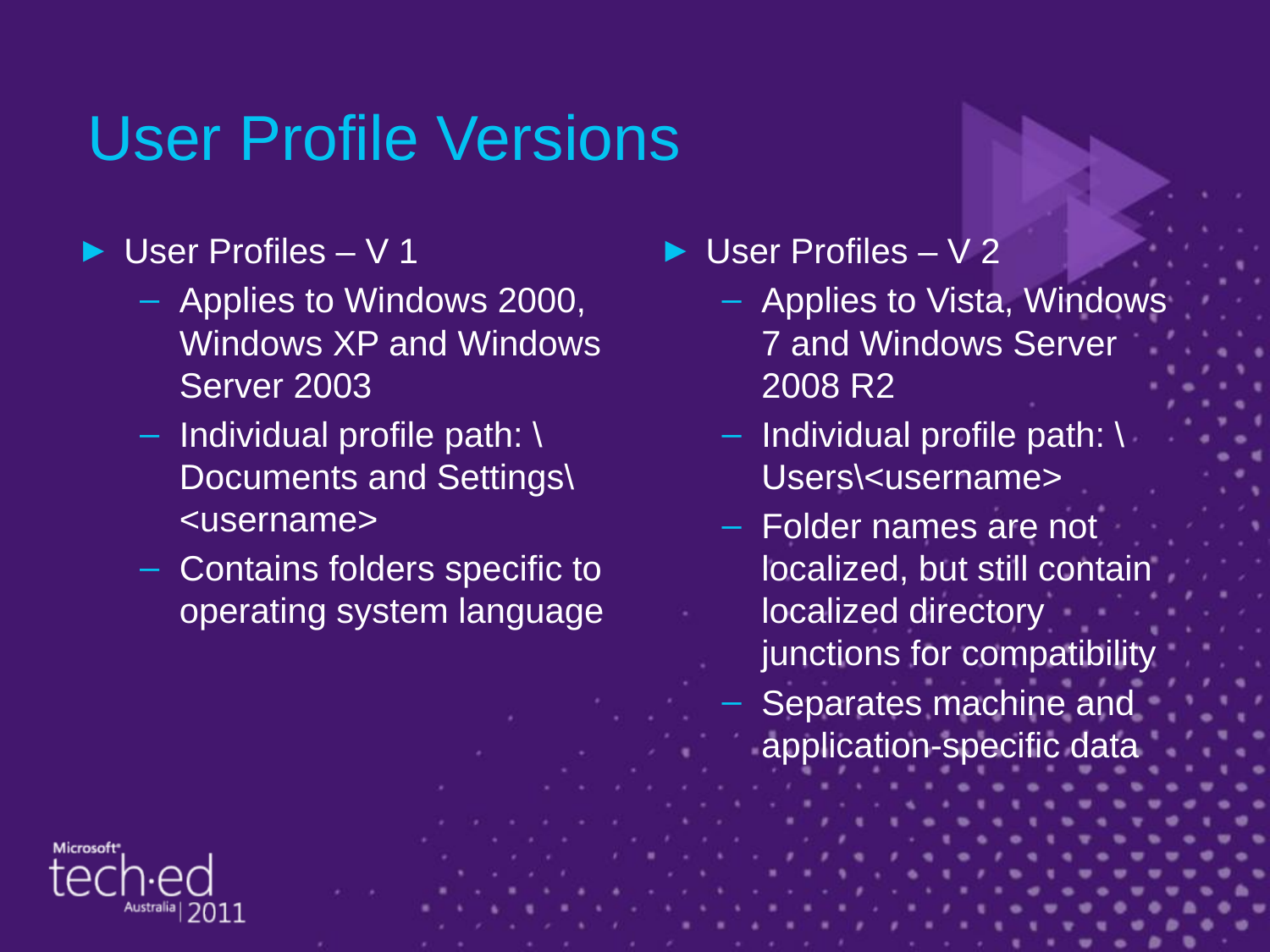

# User Profile Versions
User Profiles – V 1
Applies to Windows 2000, Windows XP and Windows Server 2003
Individual profile path: \Documents and Settings\<username>
Contains folders specific to operating system language
User Profiles – V 2
Applies to Vista, Windows 7 and Windows Server 2008 R2
Individual profile path: \Users\<username>
Folder names are not localized, but still contain localized directory junctions for compatibility
Separates machine and application-specific data